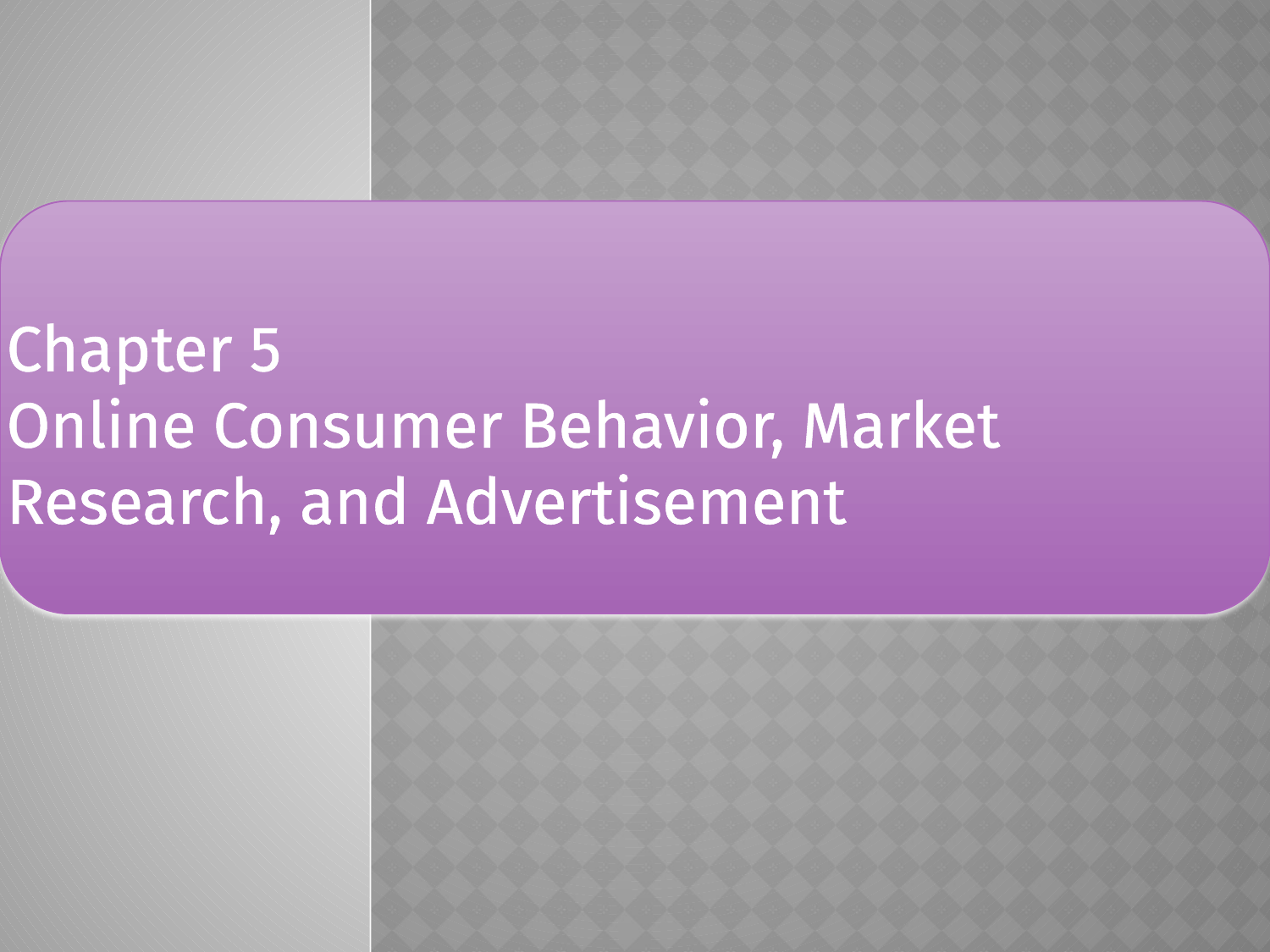

# Chapter 5 Online Consumer Behavior, Market Research, and Advertisement